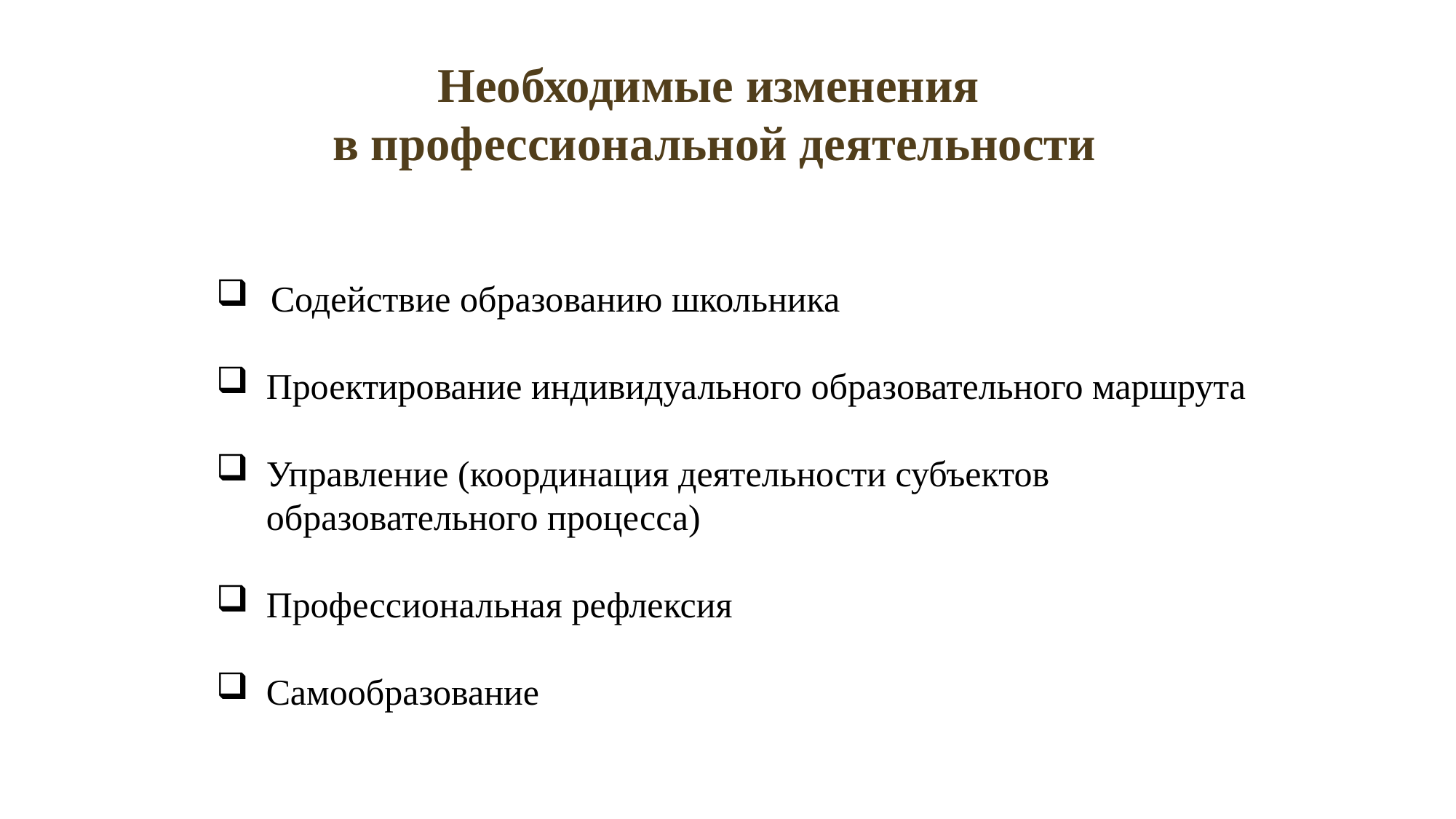

Необходимые изменения
в профессиональной деятельности
Содействие образованию школьника

 Проектирование индивидуального образовательного маршрута

 Управление (координация деятельности субъектов
 образовательного процесса)

 Профессиональная рефлексия

 Самообразование